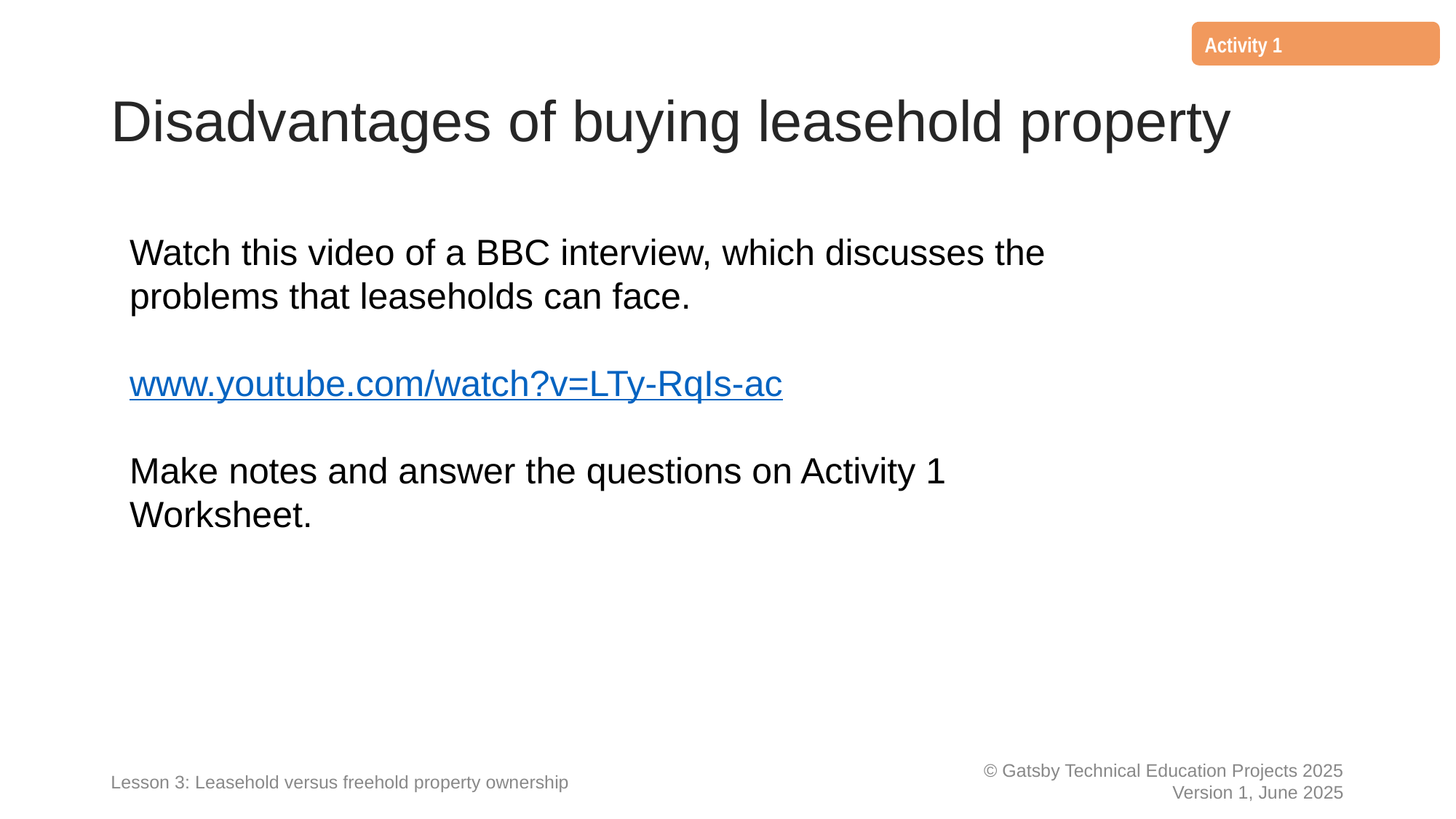

Activity 1
# Disadvantages of buying leasehold property
Watch this video of a BBC interview, which discusses the problems that leaseholds can face.

www.youtube.com/watch?v=LTy-RqIs-ac

Make notes and answer the questions on Activity 1 Worksheet.
Lesson 3: Leasehold versus freehold property ownership